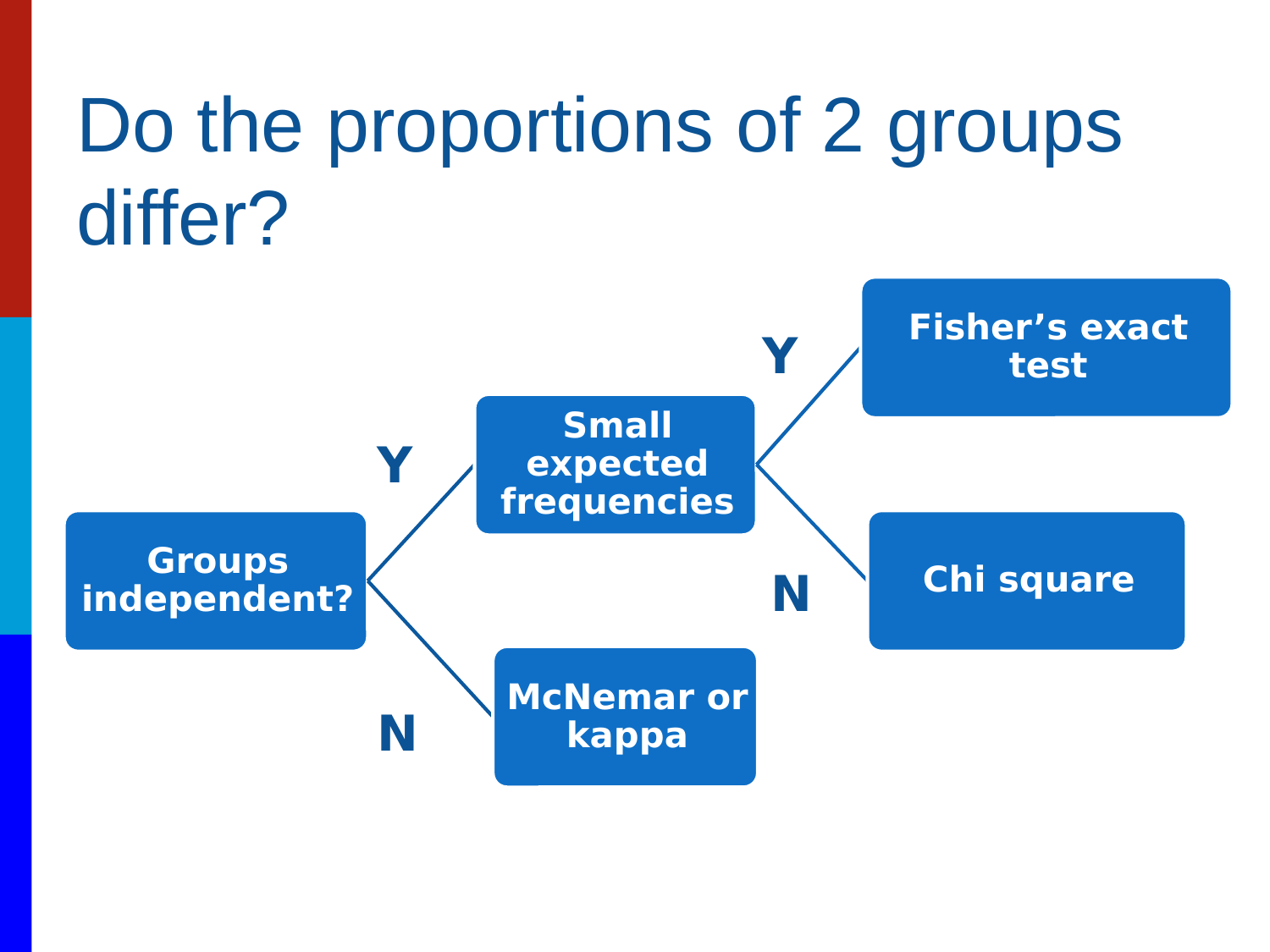

# Do the proportions of 2 groups differ?
Groups independent?

Small expected frequencies

Fisher’s exact test

Chi square

McNemar or kappa
Y
Y
N
N